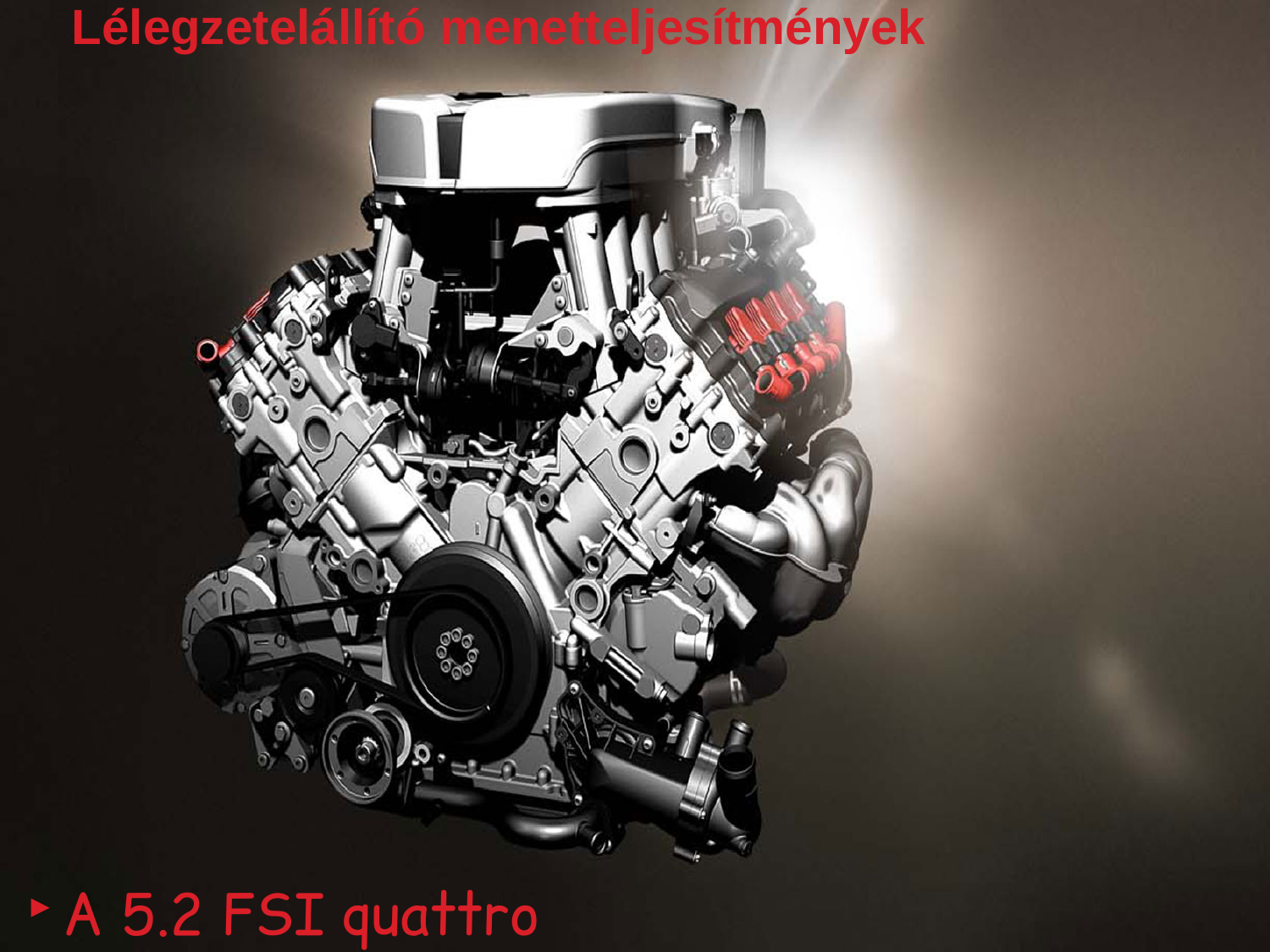

# Lélegzetelállító menetteljesítmények
A 5.2 FSI quattro